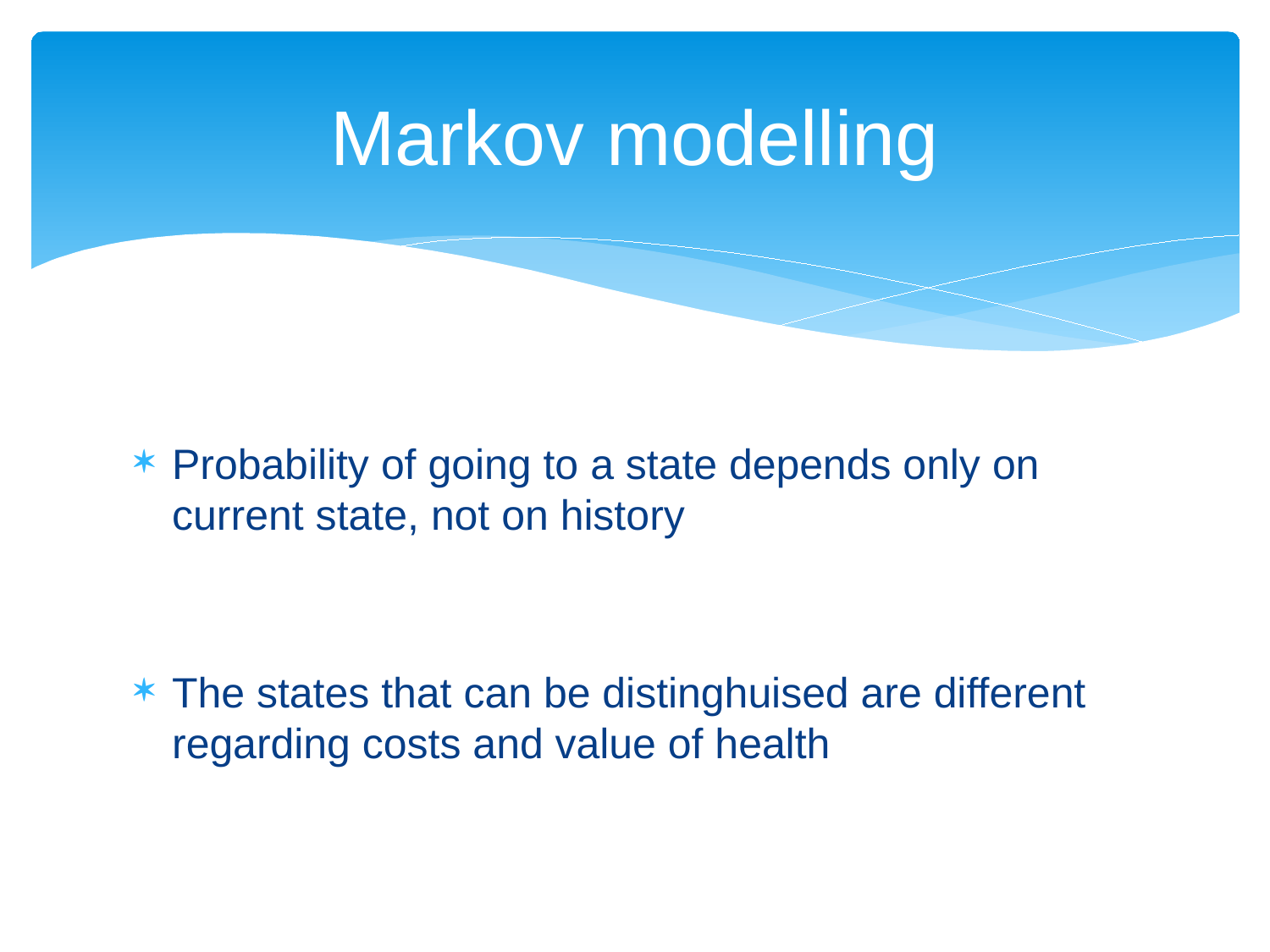

# Markov modelling

Probability of going to a state depends only on current state, not on history

The states that can be distinghuised are different regarding costs and value of health